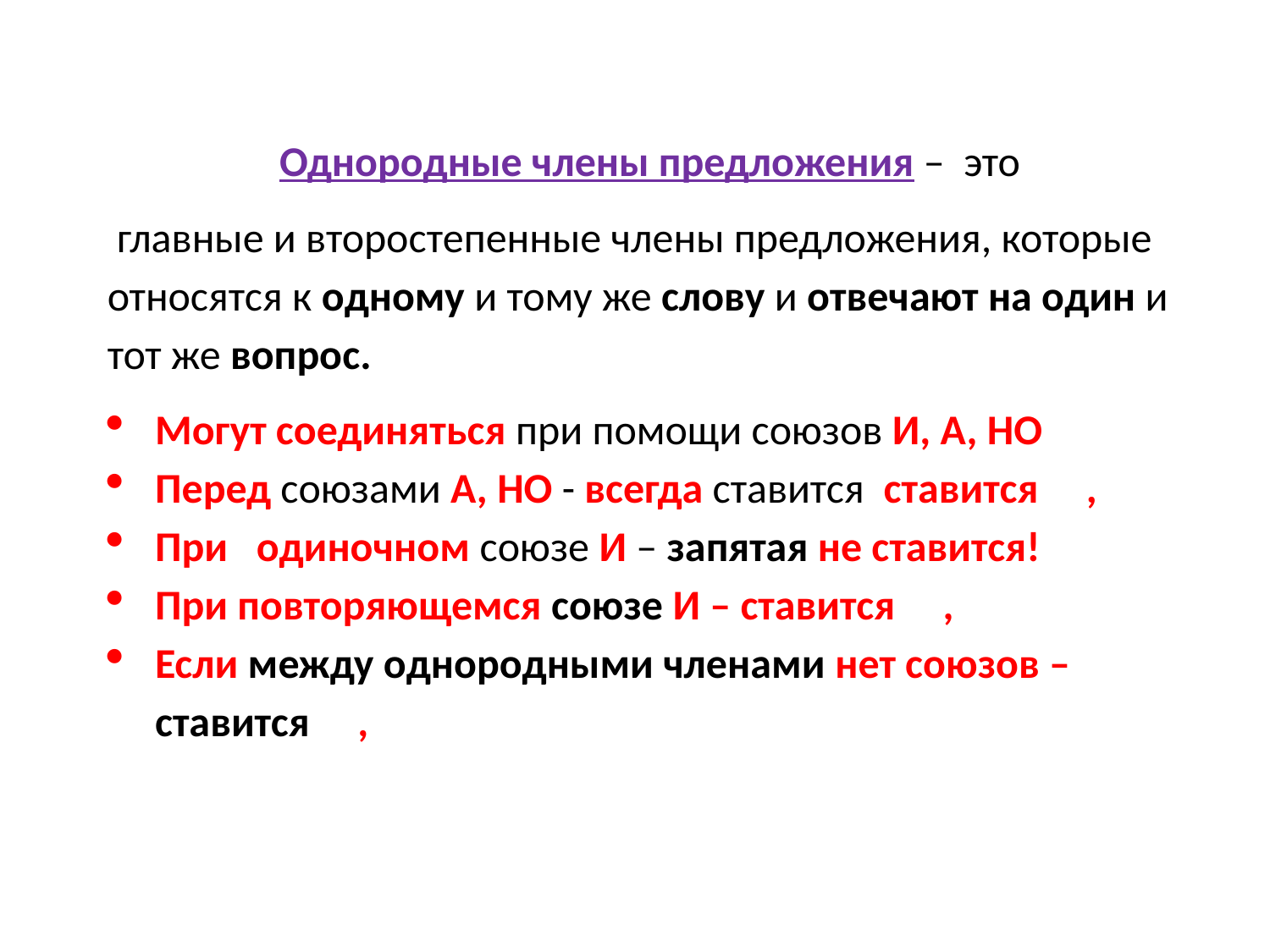

Однородные члены предложения –  это
 главные и второстепенные члены предложения, которые относятся к одному и тому же слову и отвечают на один и тот же вопрос.
Могут соединяться при помощи союзов И, А, НО
Перед союзами А, НО - всегда ставится  ставится     ,
При   одиночном союзе И – запятая не ставится!
При повторяющемся союзе И – ставится     ,
Если между однородными членами нет союзов – ставится     ,